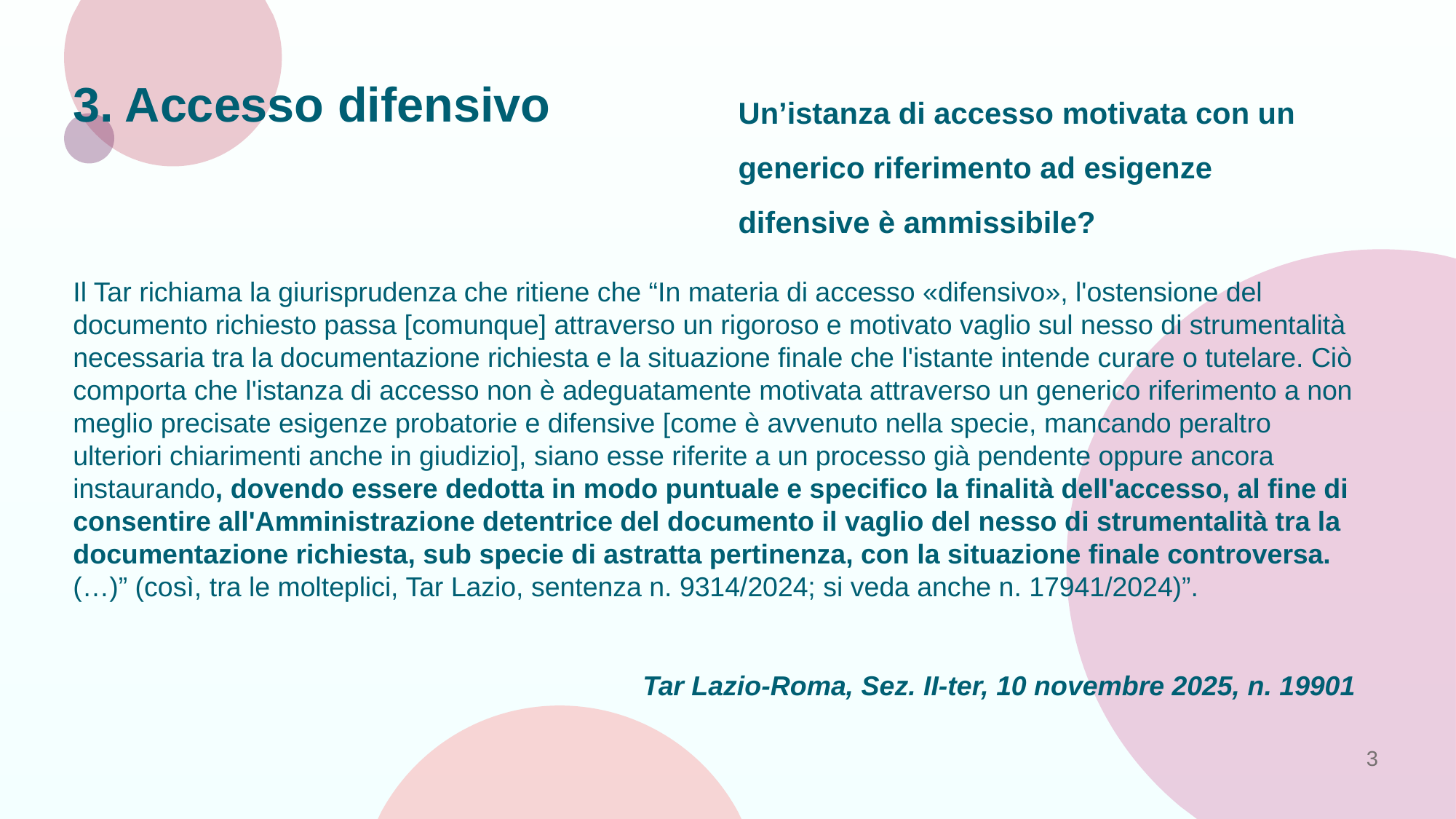

# 3. Accesso difensivo
Un’istanza di accesso motivata con un generico riferimento ad esigenze difensive è ammissibile?
Il Tar richiama la giurisprudenza che ritiene che “In materia di accesso «difensivo», l'ostensione del documento richiesto passa [comunque] attraverso un rigoroso e motivato vaglio sul nesso di strumentalità necessaria tra la documentazione richiesta e la situazione finale che l'istante intende curare o tutelare. Ciò comporta che l'istanza di accesso non è adeguatamente motivata attraverso un generico riferimento a non meglio precisate esigenze probatorie e difensive [come è avvenuto nella specie, mancando peraltro ulteriori chiarimenti anche in giudizio], siano esse riferite a un processo già pendente oppure ancora instaurando, dovendo essere dedotta in modo puntuale e specifico la finalità dell'accesso, al fine di consentire all'Amministrazione detentrice del documento il vaglio del nesso di strumentalità tra la documentazione richiesta, sub specie di astratta pertinenza, con la situazione finale controversa. (…)” (così, tra le molteplici, Tar Lazio, sentenza n. 9314/2024; si veda anche n. 17941/2024)”.
Tar Lazio-Roma, Sez. II-ter, 10 novembre 2025, n. 19901
3